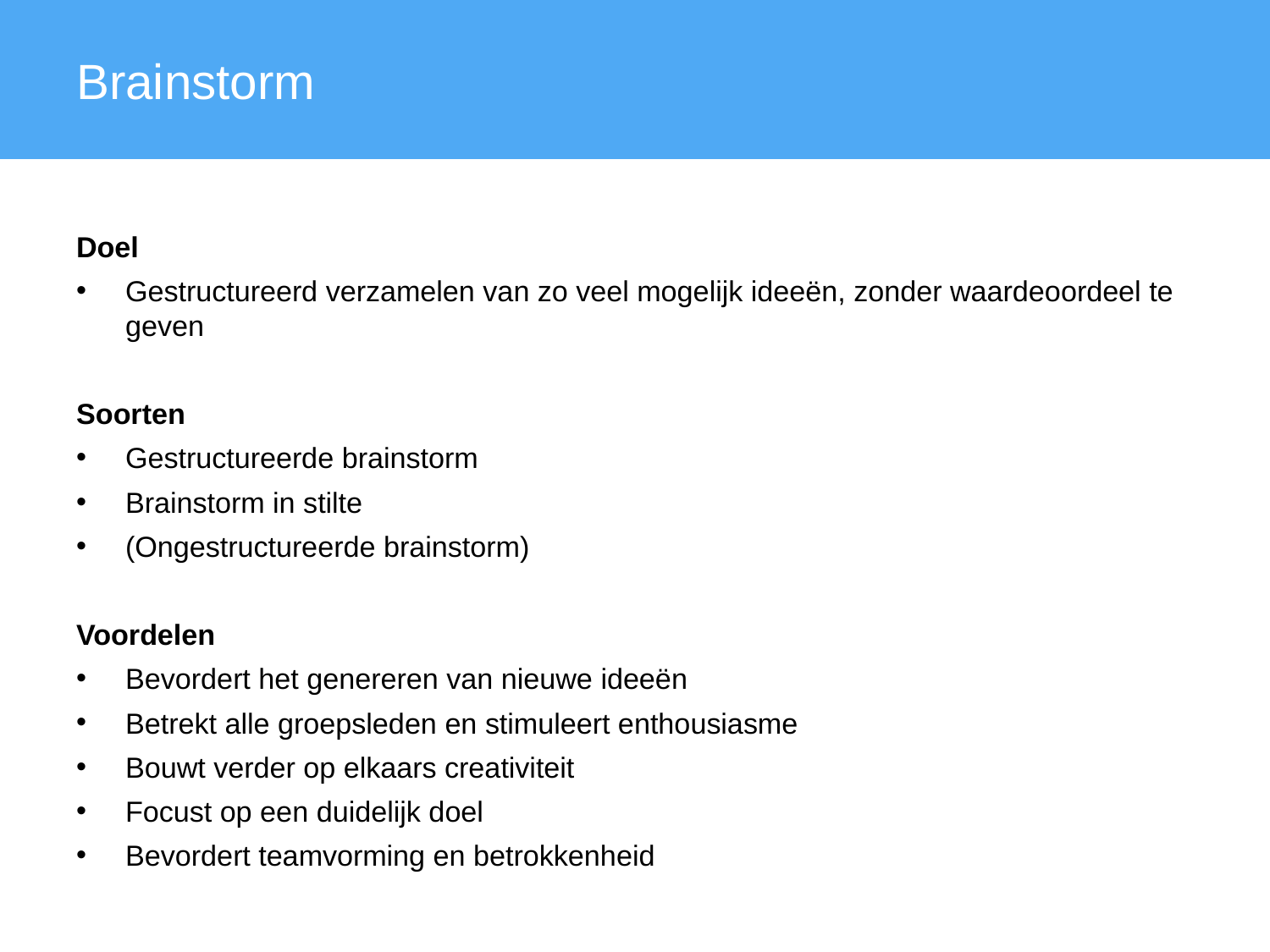

Brainstorm
Doel
Gestructureerd verzamelen van zo veel mogelijk ideeën, zonder waardeoordeel te geven

Soorten
Gestructureerde brainstorm
Brainstorm in stilte
(Ongestructureerde brainstorm)

Voordelen
Bevordert het genereren van nieuwe ideeën
Betrekt alle groepsleden en stimuleert enthousiasme
Bouwt verder op elkaars creativiteit
Focust op een duidelijk doel
Bevordert teamvorming en betrokkenheid